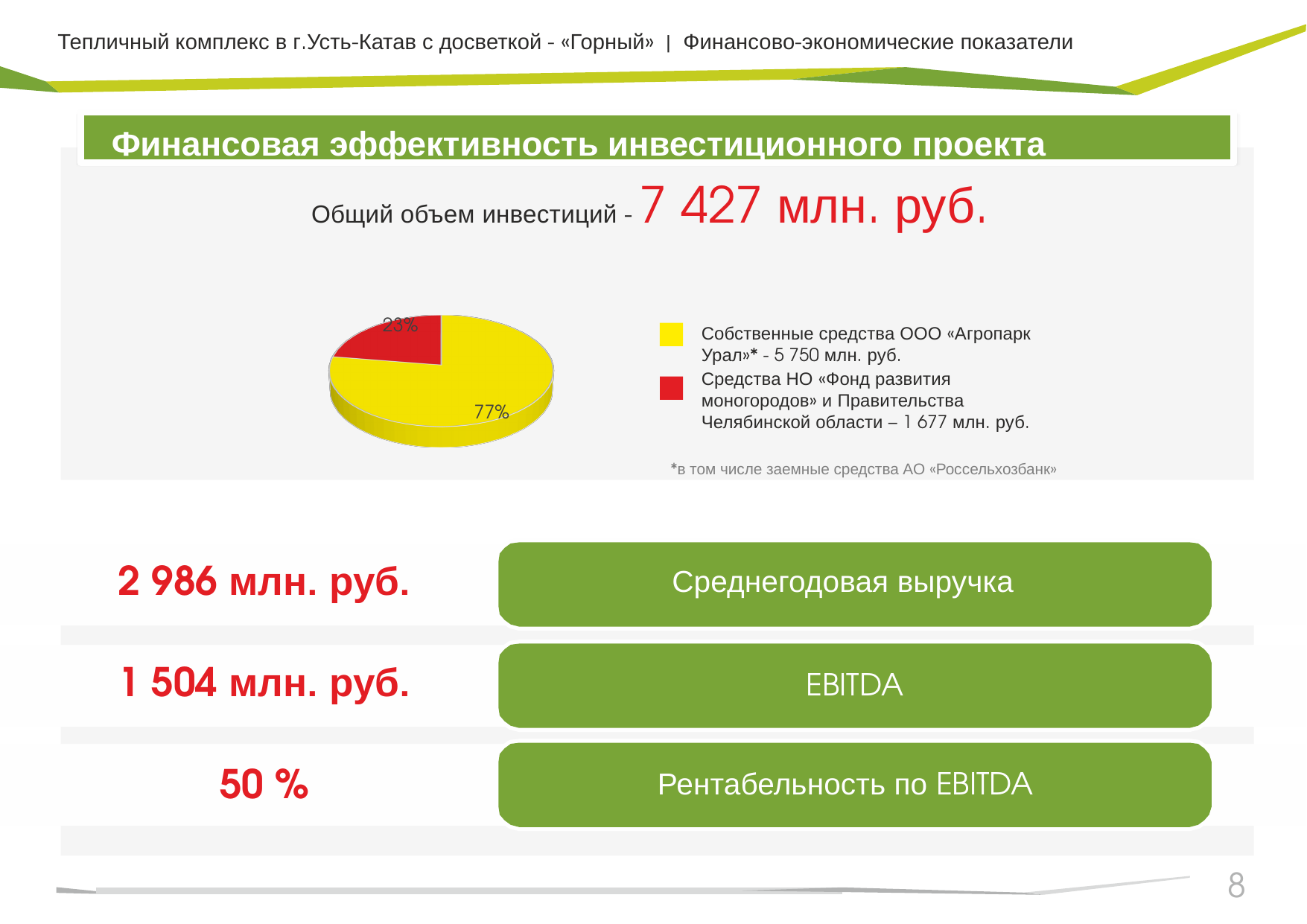

Тепличный комплекс в г.Усть-Катав с досветкой - «Горный»  |  Финансово-экономические показатели

Финансовая эффективность инвестиционного проекта

Общий объем инвестиций - 7 427 млн. руб.
Собственные средства ООО «Агропарк Урал»* - 5 750 млн. руб.

Средства НО «Фонд развития моногородов» и Правительства Челябинской области – 1 677 млн. руб.

[unsupported chart]

*в том числе заемные средства АО «Россельхозбанк»

2 986 млн. руб.
Среднегодовая выручка

1 504 млн. руб.
EBITDA

50 %
Рентабельность по EBITDA

8